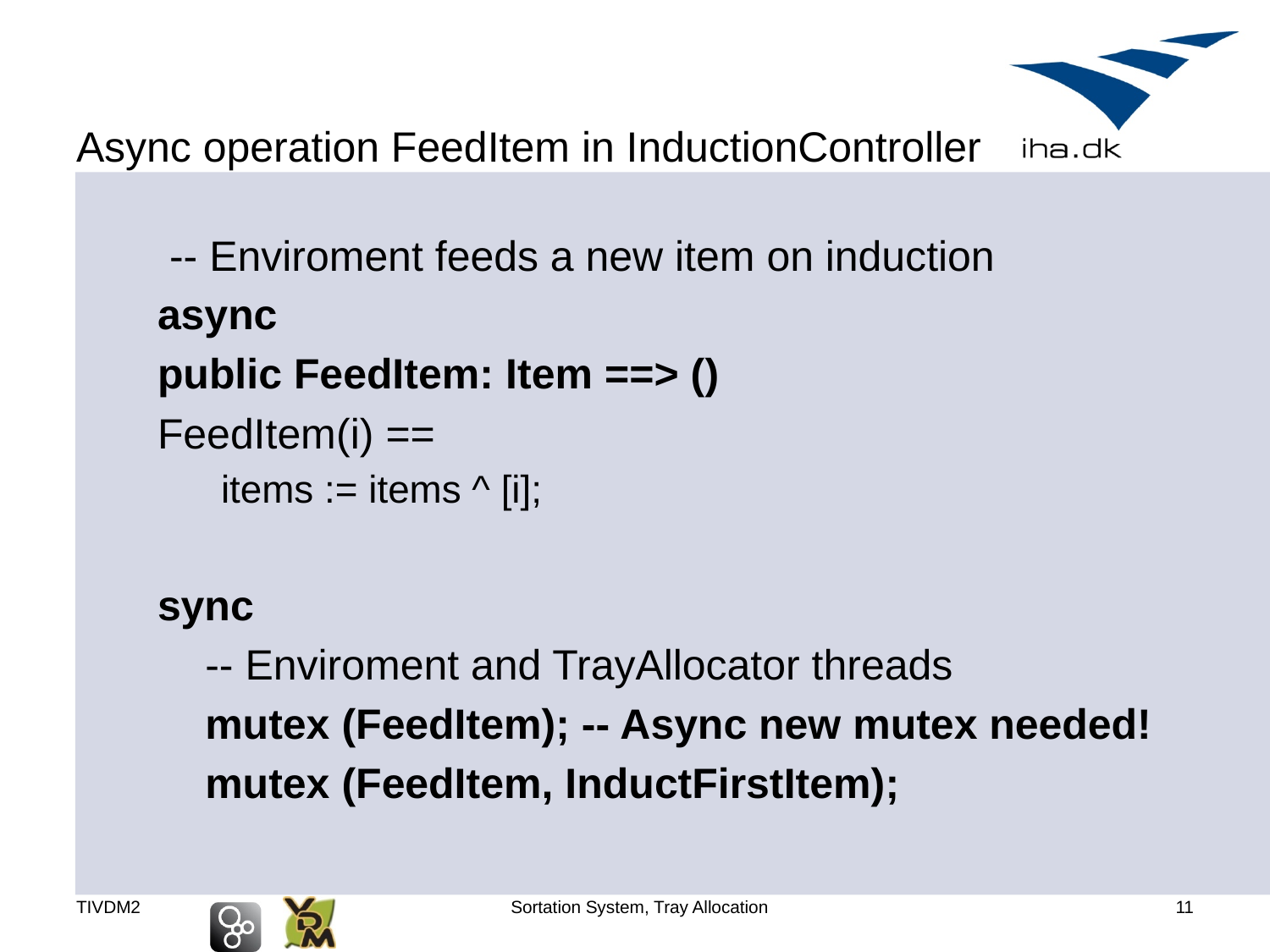

# Async operation FeedItem in InductionController
 -- Enviroment feeds a new item on induction
async
public FeedItem: Item ==> ()
FeedItem(i) ==
items := items ^ [i];

sync
	-- Enviroment and TrayAllocator threads
	mutex (FeedItem); -- Async new mutex needed!
	mutex (FeedItem, InductFirstItem);

TIVDM2
Sortation System, Tray Allocation
11